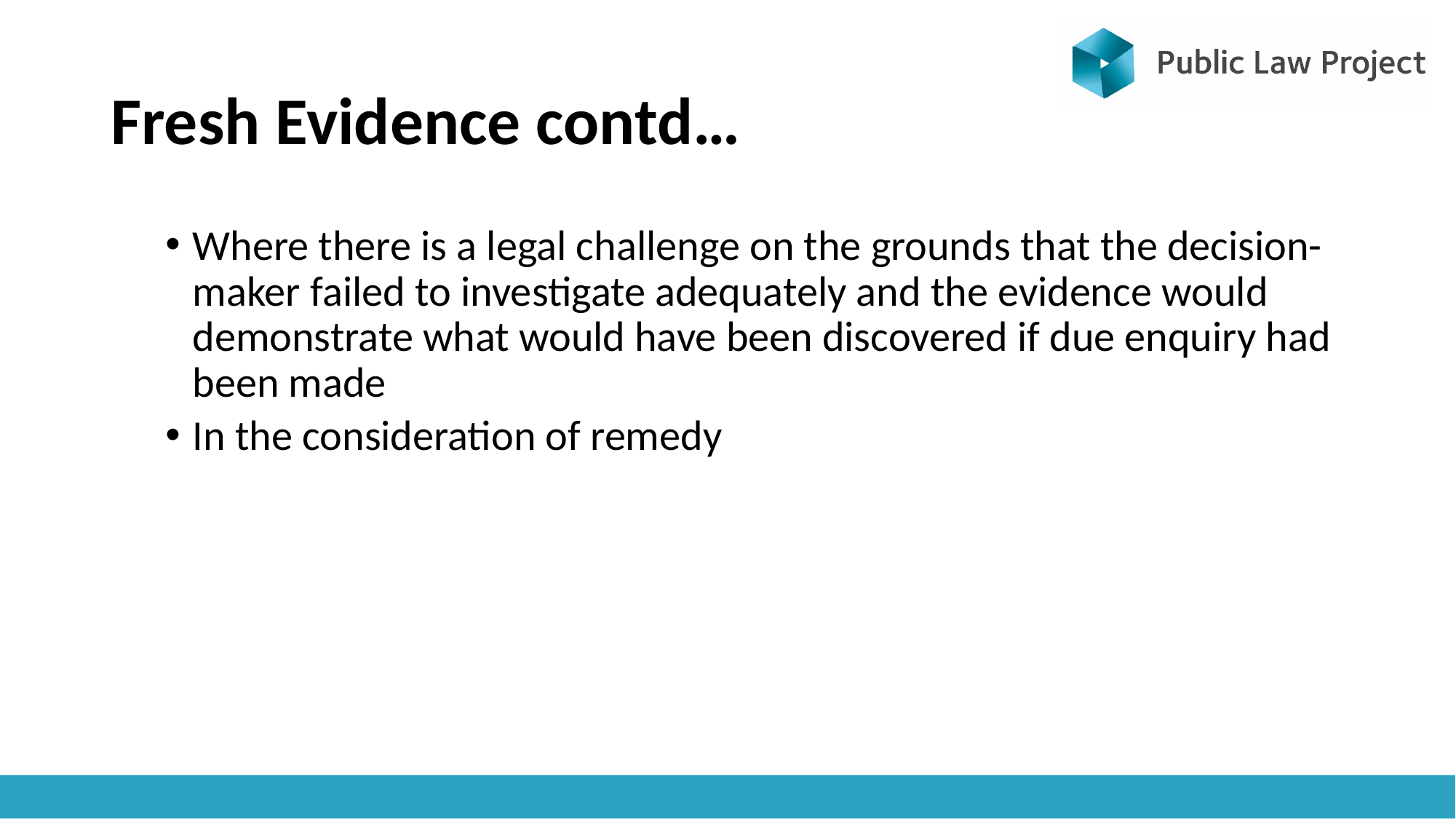

# Fresh Evidence contd…
Where there is a legal challenge on the grounds that the decision-maker failed to investigate adequately and the evidence would demonstrate what would have been discovered if due enquiry had been made
In the consideration of remedy